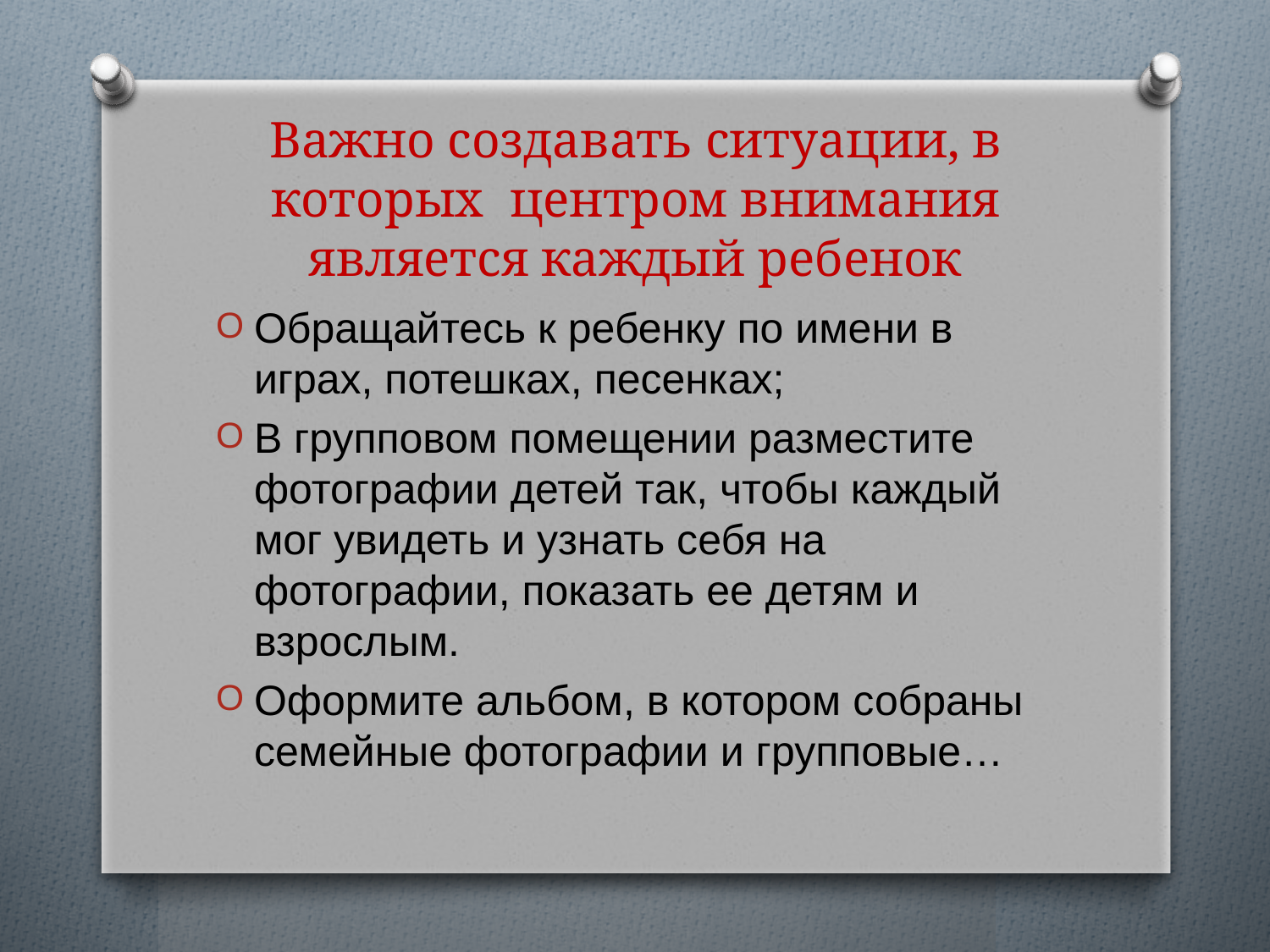

# Важно создавать ситуации, в которых  центром внимания является каждый ребенок
Обращайтесь к ребенку по имени в играх, потешках, песенках;
В групповом помещении разместите фотографии детей так, чтобы каждый мог увидеть и узнать себя на фотографии, показать ее детям и взрослым.
Оформите альбом, в котором собраны семейные фотографии и групповые…